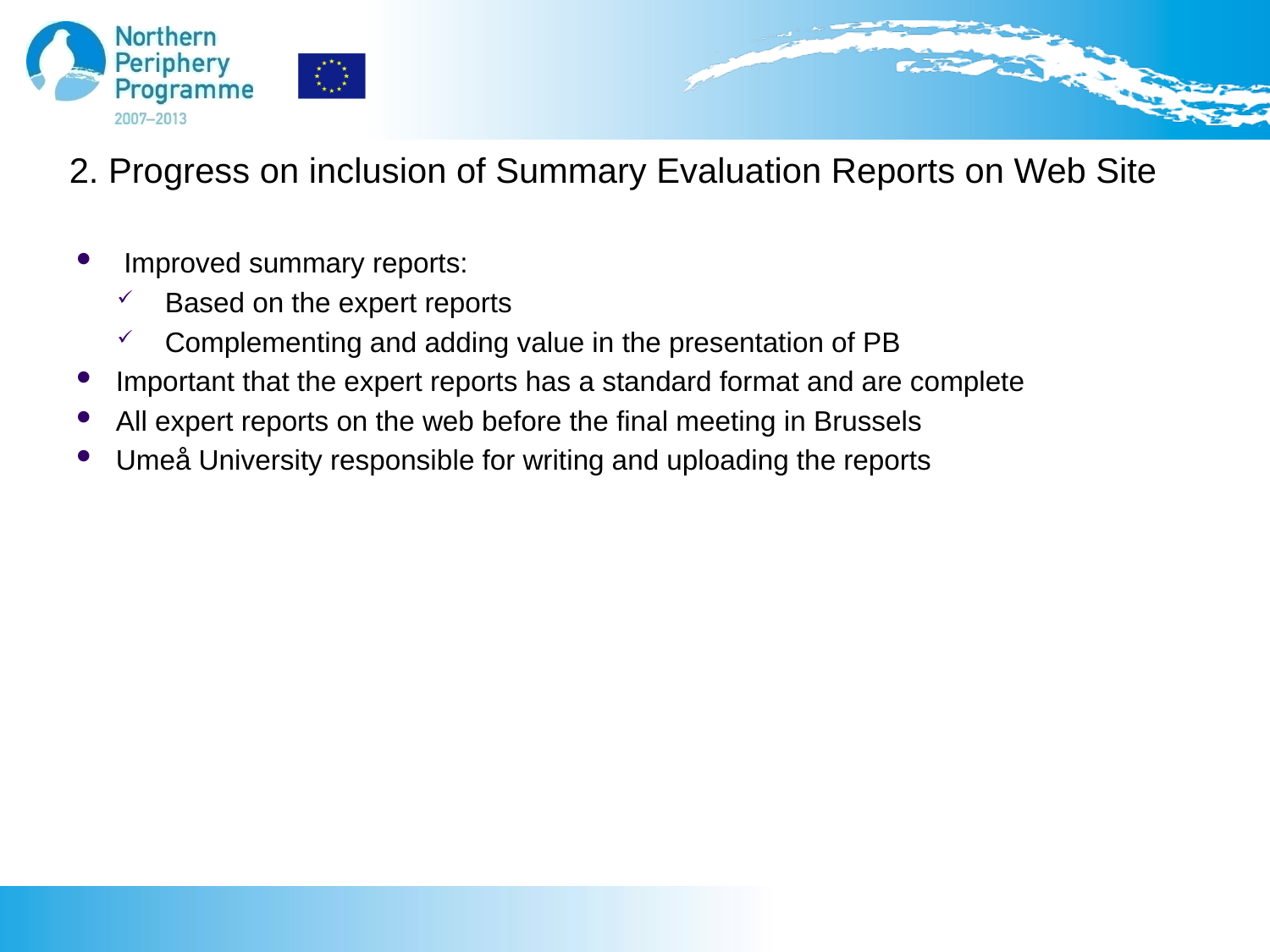

# 2. Progress on inclusion of Summary Evaluation Reports on Web Site
Improved summary reports:
Based on the expert reports
Complementing and adding value in the presentation of PB
Important that the expert reports has a standard format and are complete
All expert reports on the web before the final meeting in Brussels
Umeå University responsible for writing and uploading the reports